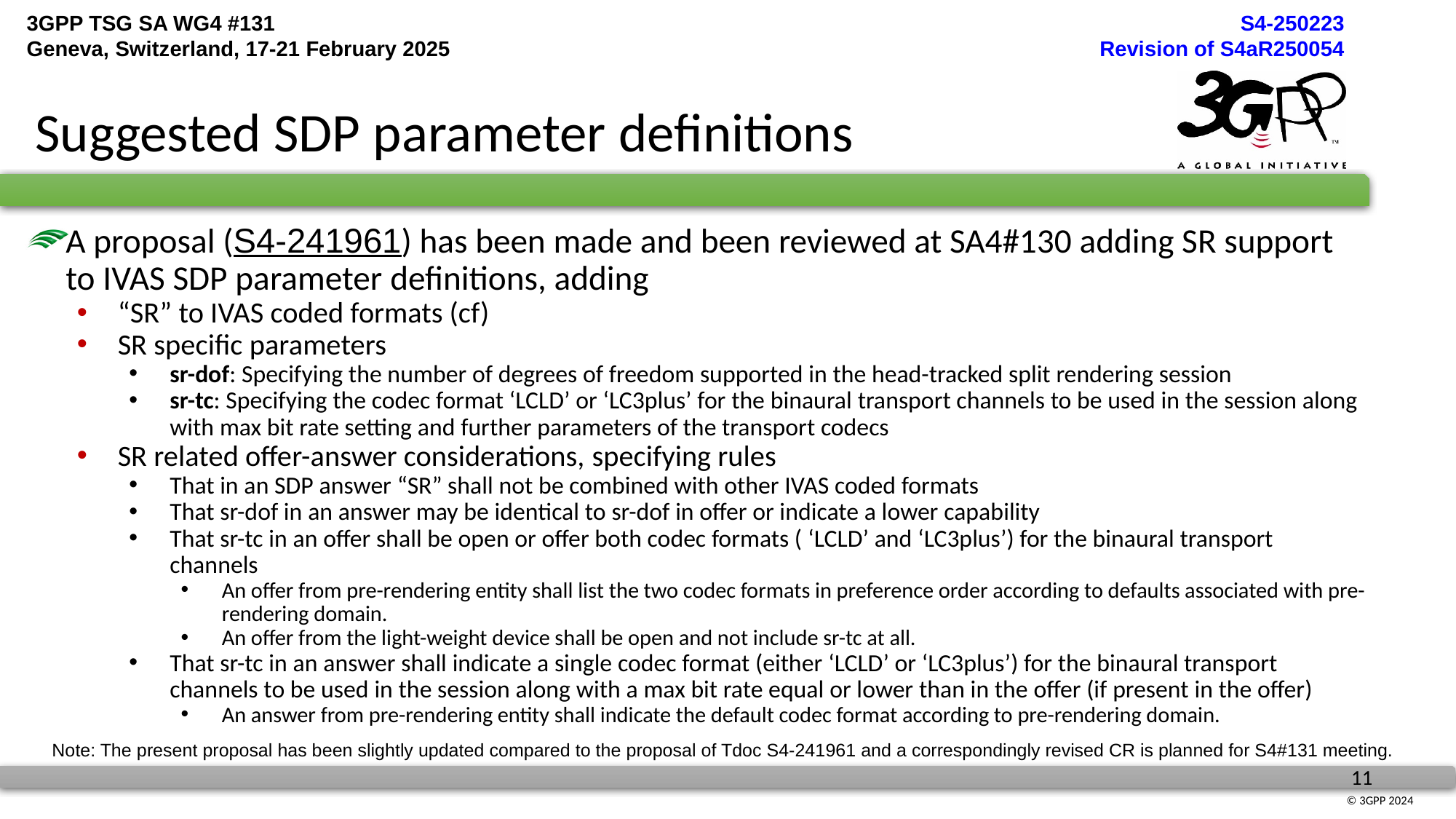

# Suggested SDP parameter definitions
A proposal (S4-241961) has been made and been reviewed at SA4#130 adding SR support to IVAS SDP parameter definitions, adding
“SR” to IVAS coded formats (cf)
SR specific parameters
sr-dof: Specifying the number of degrees of freedom supported in the head-tracked split rendering session
sr-tc: Specifying the codec format ‘LCLD’ or ‘LC3plus’ for the binaural transport channels to be used in the session along with max bit rate setting and further parameters of the transport codecs
SR related offer-answer considerations, specifying rules
That in an SDP answer “SR” shall not be combined with other IVAS coded formats
That sr-dof in an answer may be identical to sr-dof in offer or indicate a lower capability
That sr-tc in an offer shall be open or offer both codec formats ( ‘LCLD’ and ‘LC3plus’) for the binaural transport channels
An offer from pre-rendering entity shall list the two codec formats in preference order according to defaults associated with pre-rendering domain.
An offer from the light-weight device shall be open and not include sr-tc at all.
That sr-tc in an answer shall indicate a single codec format (either ‘LCLD’ or ‘LC3plus’) for the binaural transport channels to be used in the session along with a max bit rate equal or lower than in the offer (if present in the offer)
An answer from pre-rendering entity shall indicate the default codec format according to pre-rendering domain.

Note: The present proposal has been slightly updated compared to the proposal of Tdoc S4-241961 and a correspondingly revised CR is planned for S4#131 meeting.